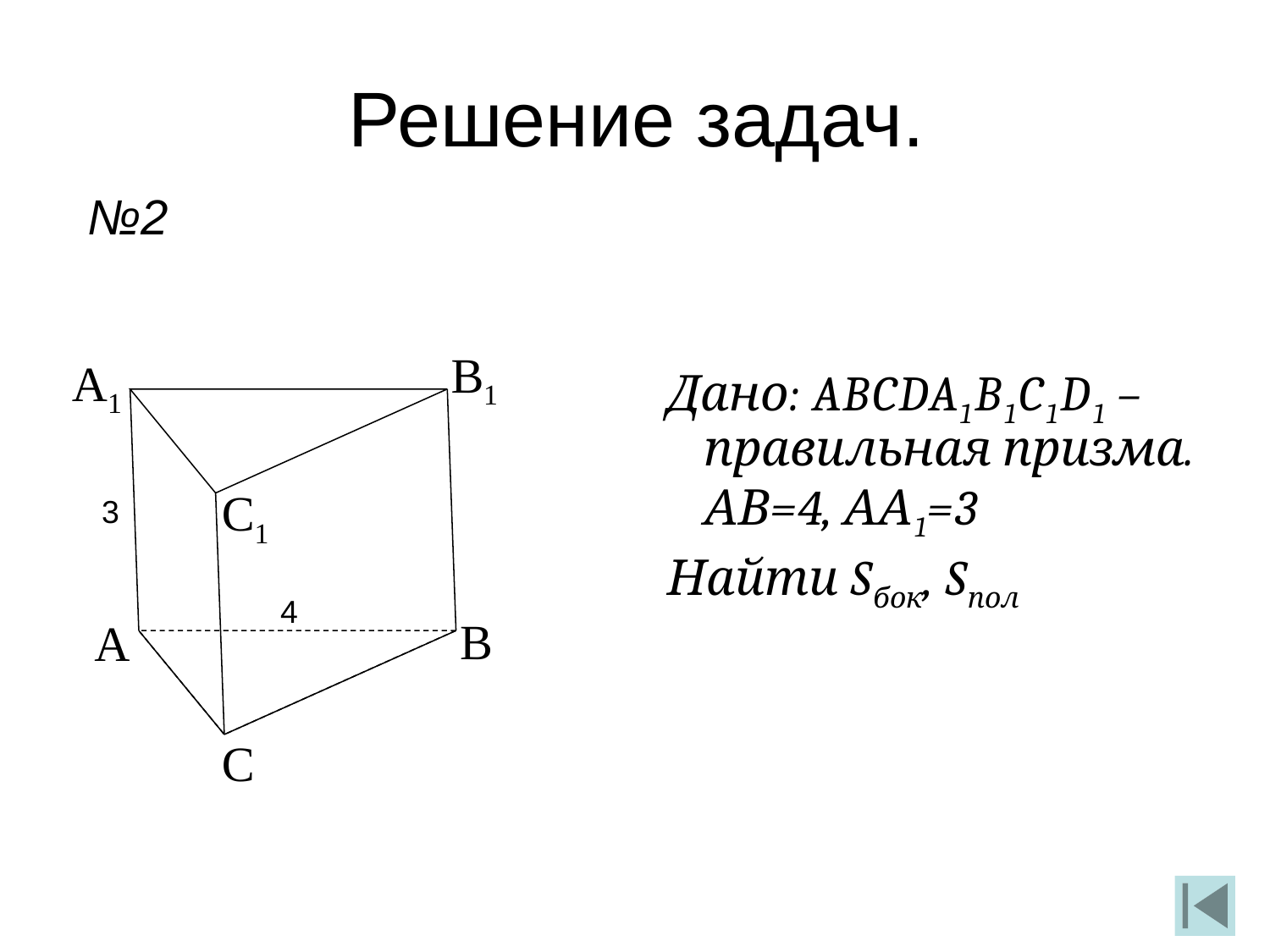

Решение задач.
№2
B1
А1

C1
В
А

С

Дано: ABCDA1B1C1D1 – правильная призма.
АВ=4, АА1=3
Найти Sбок, Sпол
3
4